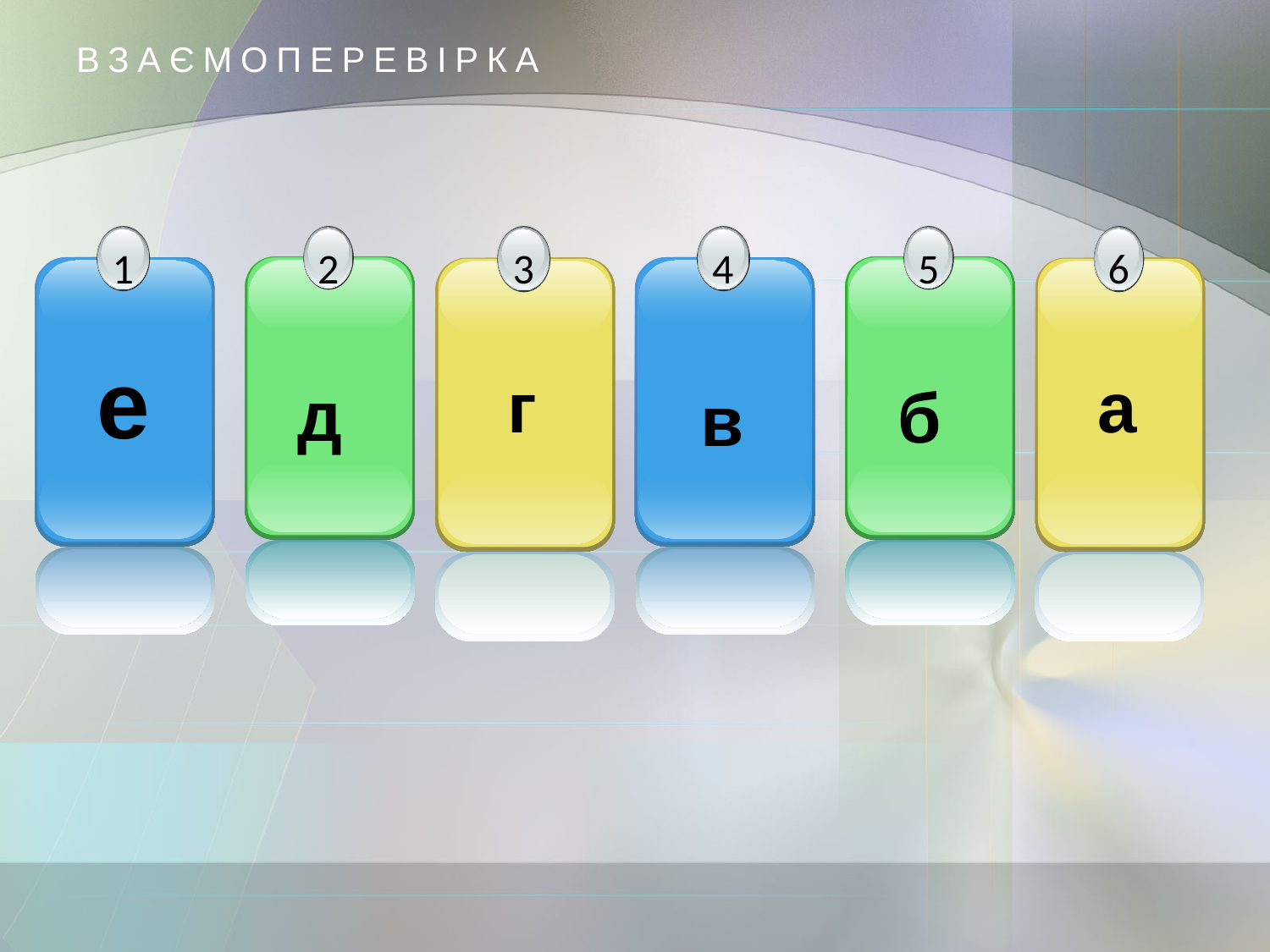

# В З А Є М О П Е Р Е В І Р К А

1

2

3

4

5

6

е
г
а
д
б
в